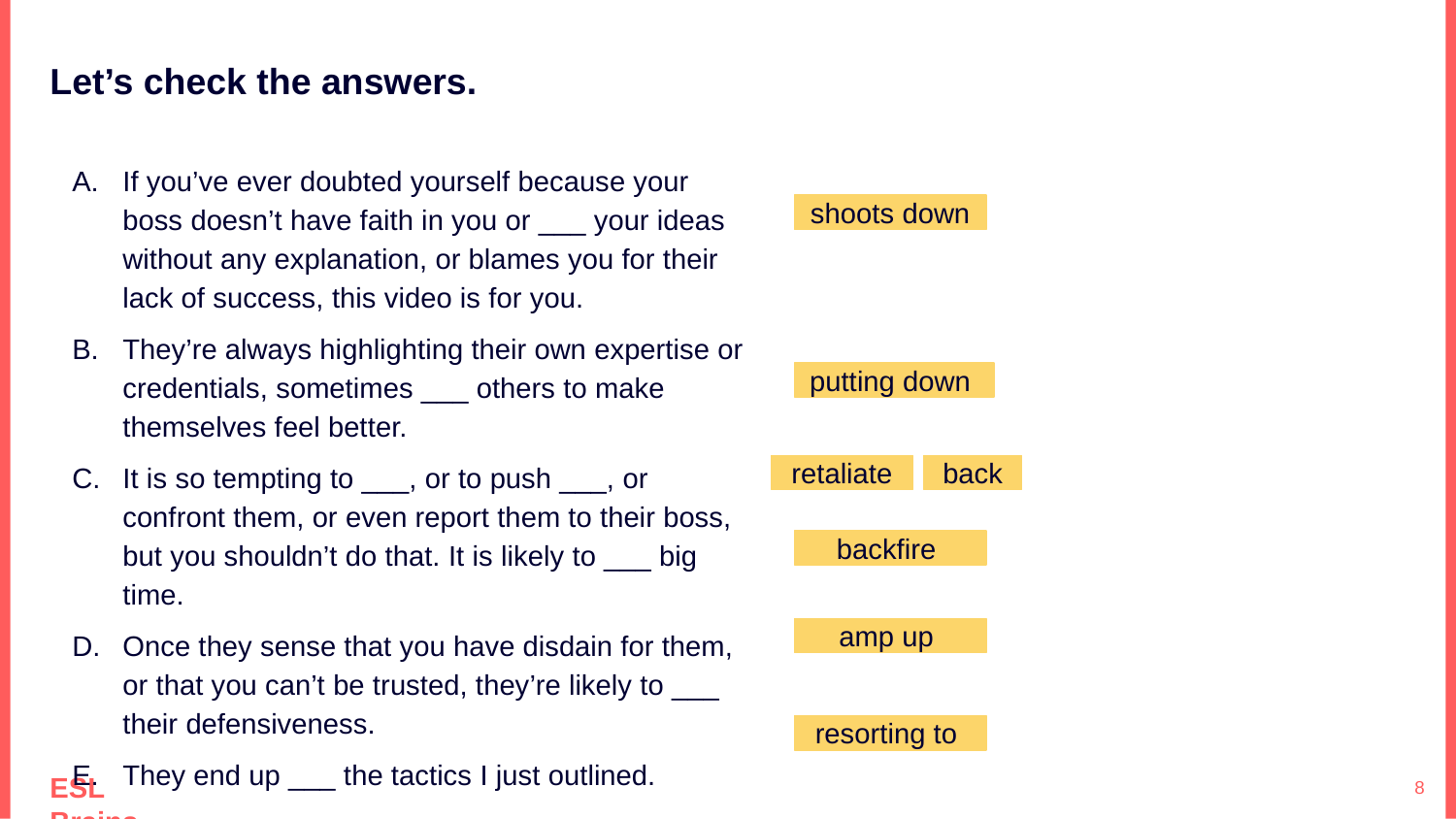

Let’s check the answers.
If you’ve ever doubted yourself because your boss doesn’t have faith in you or ___ your ideas without any explanation, or blames you for their lack of success, this video is for you.
They’re always highlighting their own expertise or credentials, sometimes ___ others to make themselves feel better.
It is so tempting to ___, or to push ___, or confront them, or even report them to their boss, but you shouldn’t do that. It is likely to ___ big time.
Once they sense that you have disdain for them, or that you can’t be trusted, they’re likely to ___ their defensiveness.
They end up ___ the tactics I just outlined.
shoots down
putting down
retaliate
back
backfire
amp up
resorting to
8